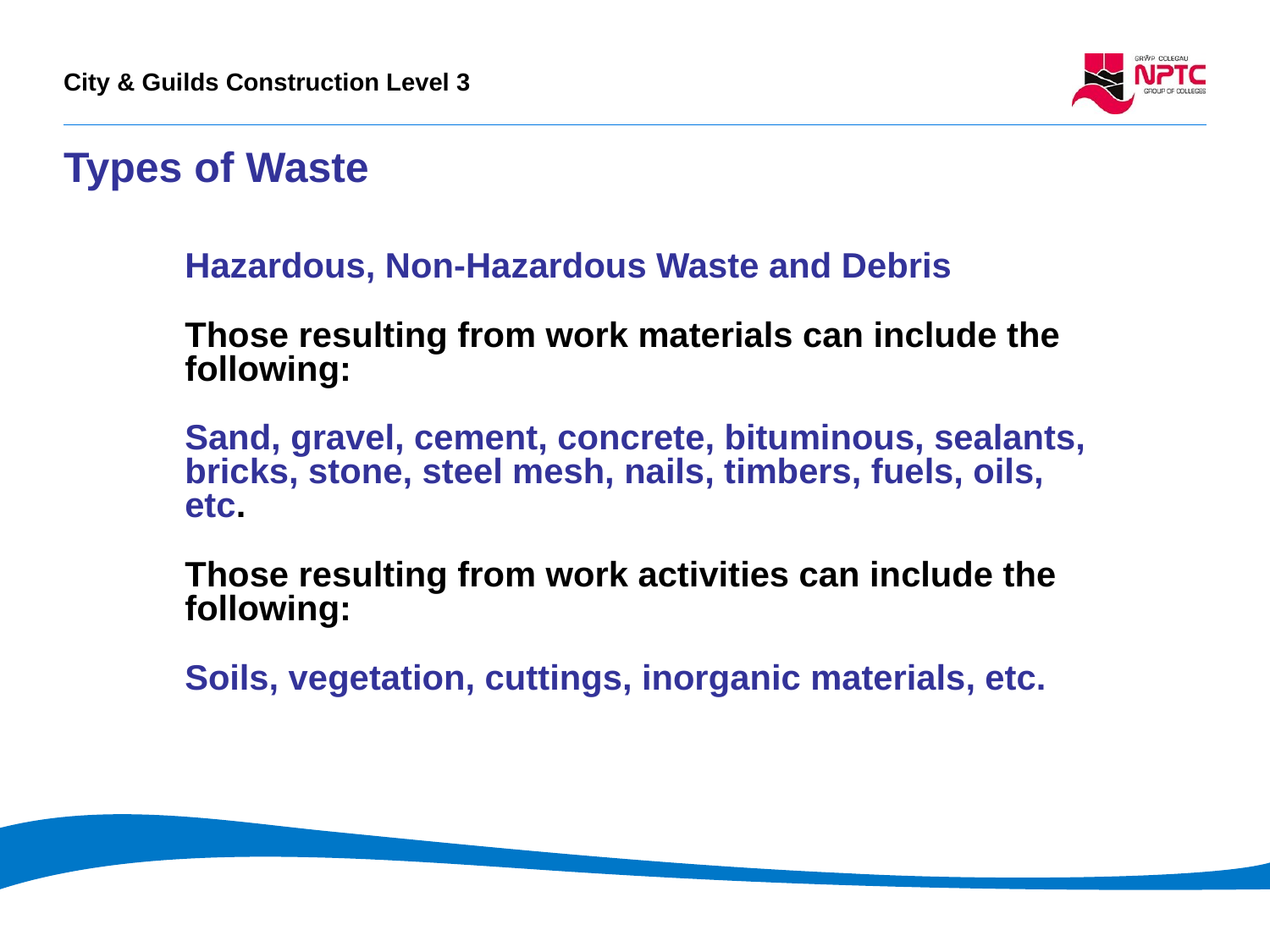

# Types of Waste
Hazardous, Non-Hazardous Waste and Debris
Those resulting from work materials can include the following:
Sand, gravel, cement, concrete, bituminous, sealants, bricks, stone, steel mesh, nails, timbers, fuels, oils, etc.
Those resulting from work activities can include the following:
Soils, vegetation, cuttings, inorganic materials, etc.